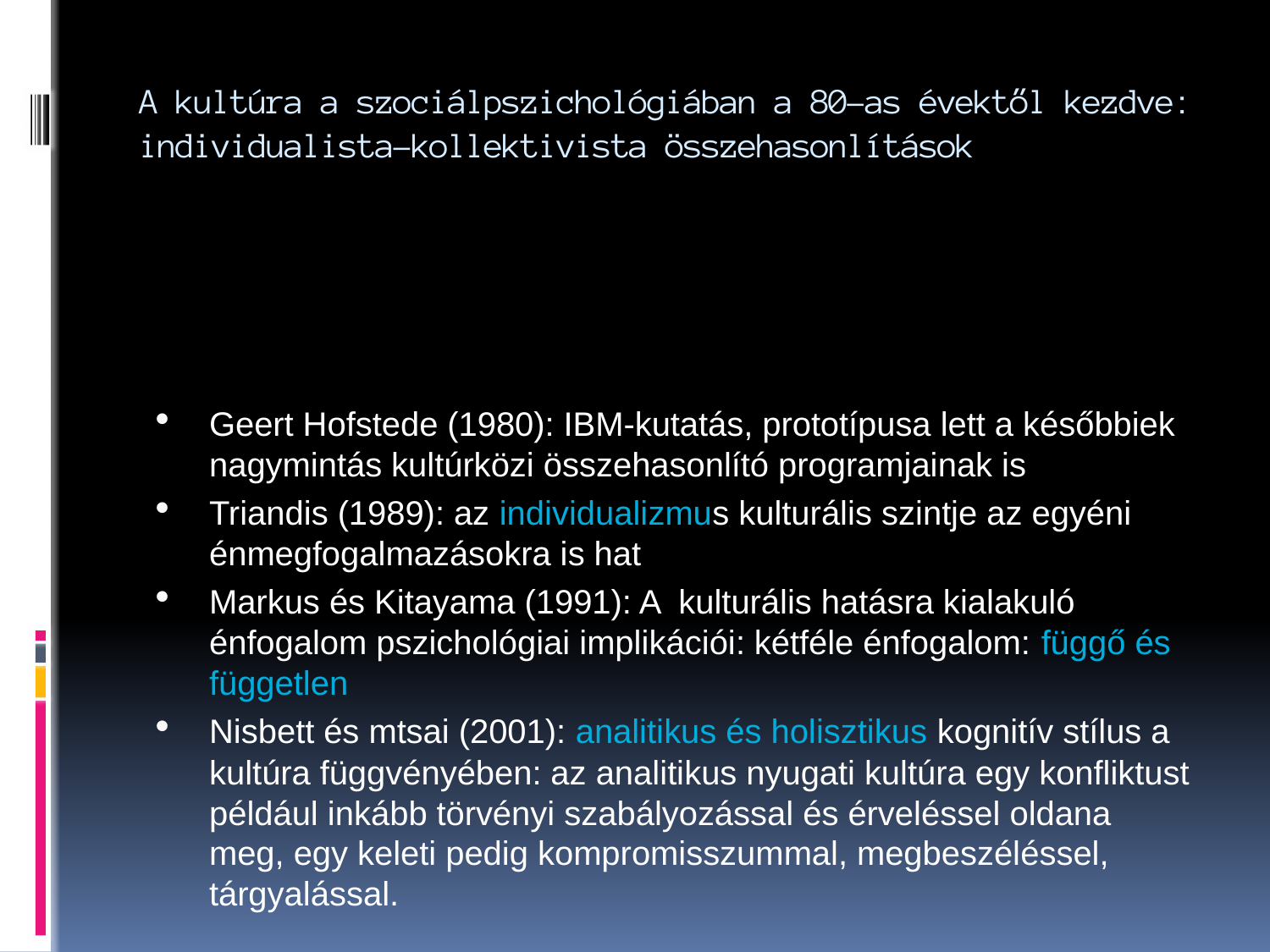

# A kultúra a szociálpszichológiában a 80-as évektől kezdve: individualista-kollektivista összehasonlítások
Geert Hofstede (1980): IBM-kutatás, prototípusa lett a későbbiek nagymintás kultúrközi összehasonlító programjainak is
Triandis (1989): az individualizmus kulturális szintje az egyéni énmegfogalmazásokra is hat
Markus és Kitayama (1991): A  kulturális hatásra kialakuló énfogalom pszichológiai implikációi: kétféle énfogalom: függő és független
Nisbett és mtsai (2001): analitikus és holisztikus kognitív stílus a kultúra függvényében: az analitikus nyugati kultúra egy konfliktust például inkább törvényi szabályozással és érveléssel oldana meg, egy keleti pedig kompromisszummal, megbeszéléssel, tárgyalással.